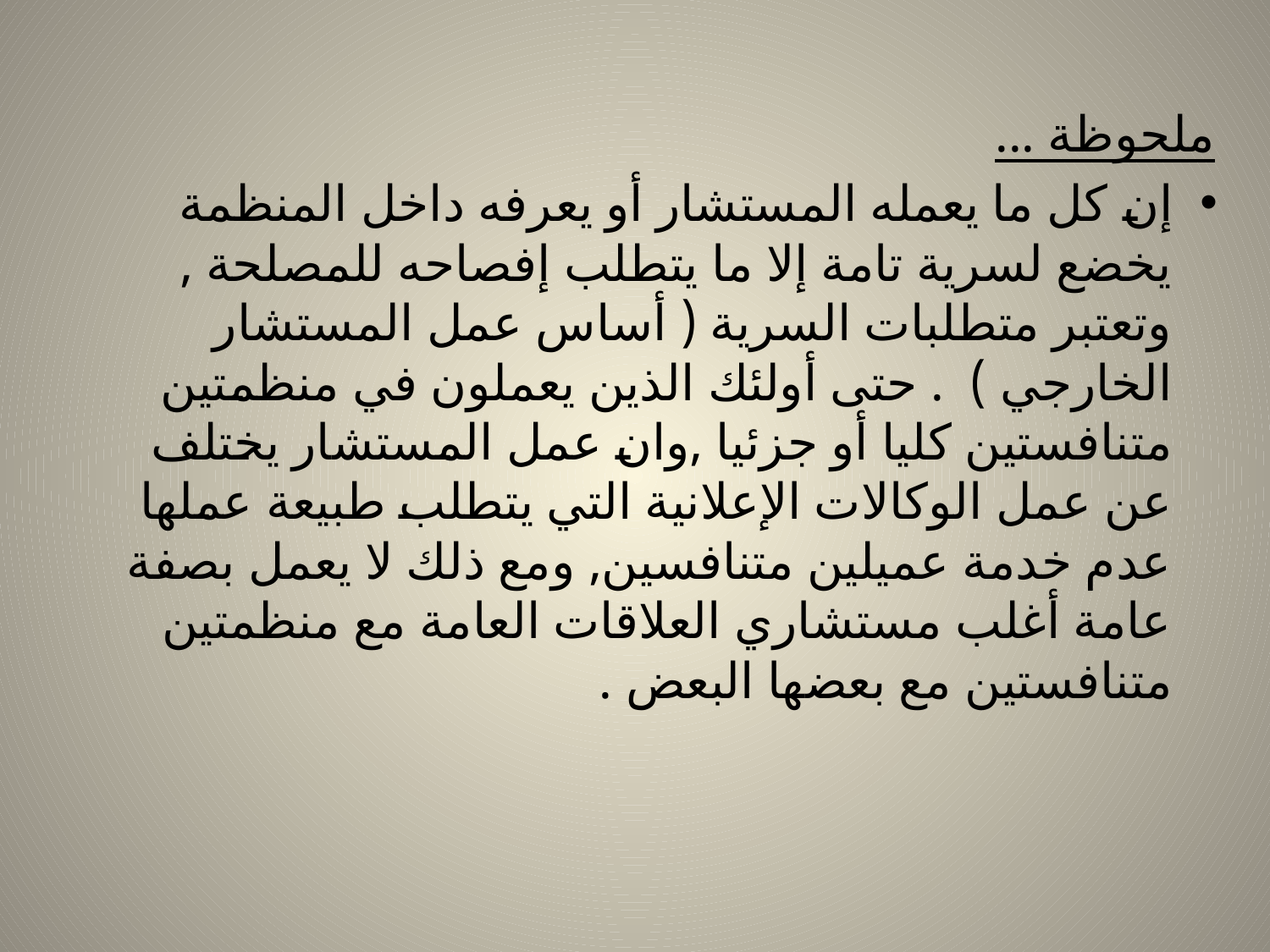

ملحوظة ...
إن كل ما يعمله المستشار أو يعرفه داخل المنظمة يخضع لسرية تامة إلا ما يتطلب إفصاحه للمصلحة , وتعتبر متطلبات السرية ( أساس عمل المستشار الخارجي )  . حتى أولئك الذين يعملون في منظمتين متنافستين كليا أو جزئيا ,وان عمل المستشار يختلف عن عمل الوكالات الإعلانية التي يتطلب طبيعة عملها عدم خدمة عميلين متنافسين, ومع ذلك لا يعمل بصفة عامة أغلب مستشاري العلاقات العامة مع منظمتين متنافستين مع بعضها البعض .